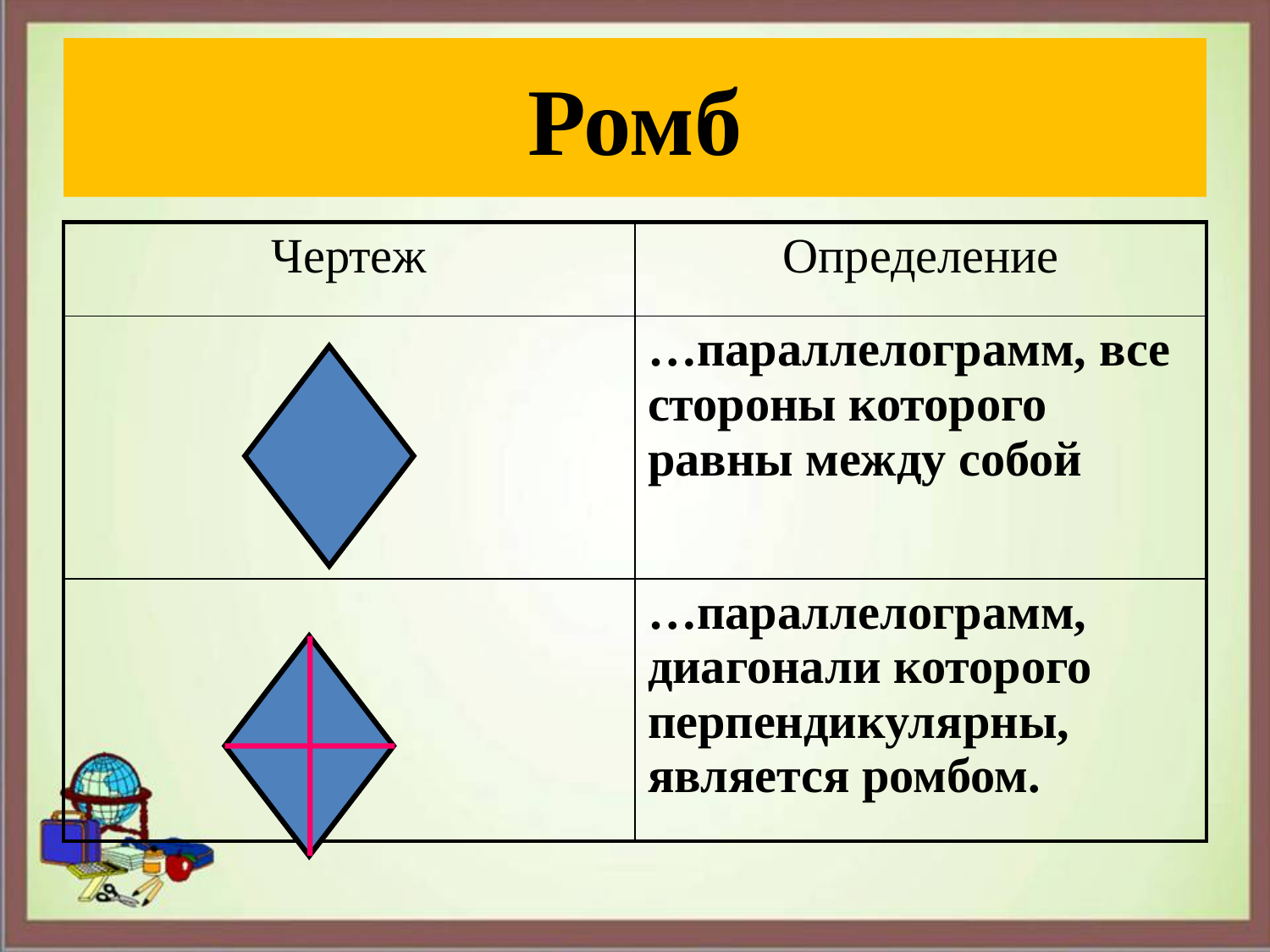

# Ромб
| Чертеж | Определение |
| --- | --- |
|  | …параллелограмм, все стороны которого равны между собой |
|  | …параллелограмм, диагонали которого перпендикулярны, является ромбом. |